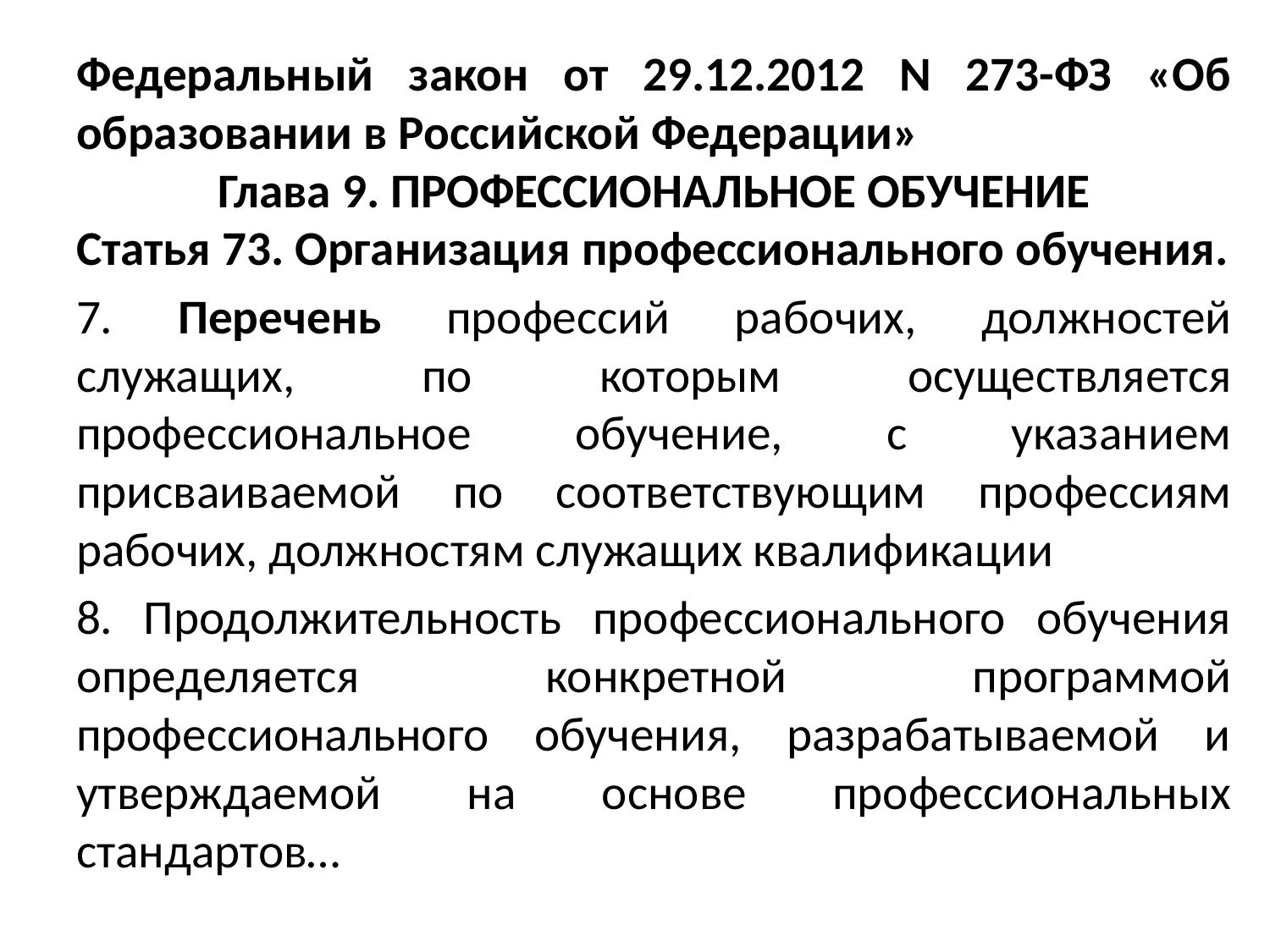

Федеральный закон от 29.12.2012 N 273-ФЗ «Об образовании в Российской Федерации»
Глава 9. ПРОФЕССИОНАЛЬНОЕ ОБУЧЕНИЕ
Статья 73. Организация профессионального обучения.
7. Перечень профессий рабочих, должностей служащих, по которым осуществляется профессиональное обучение, с указанием присваиваемой по соответствующим профессиям рабочих, должностям служащих квалификации
8. Продолжительность профессионального обучения определяется конкретной программой профессионального обучения, разрабатываемой и утверждаемой на основе профессиональных стандартов…